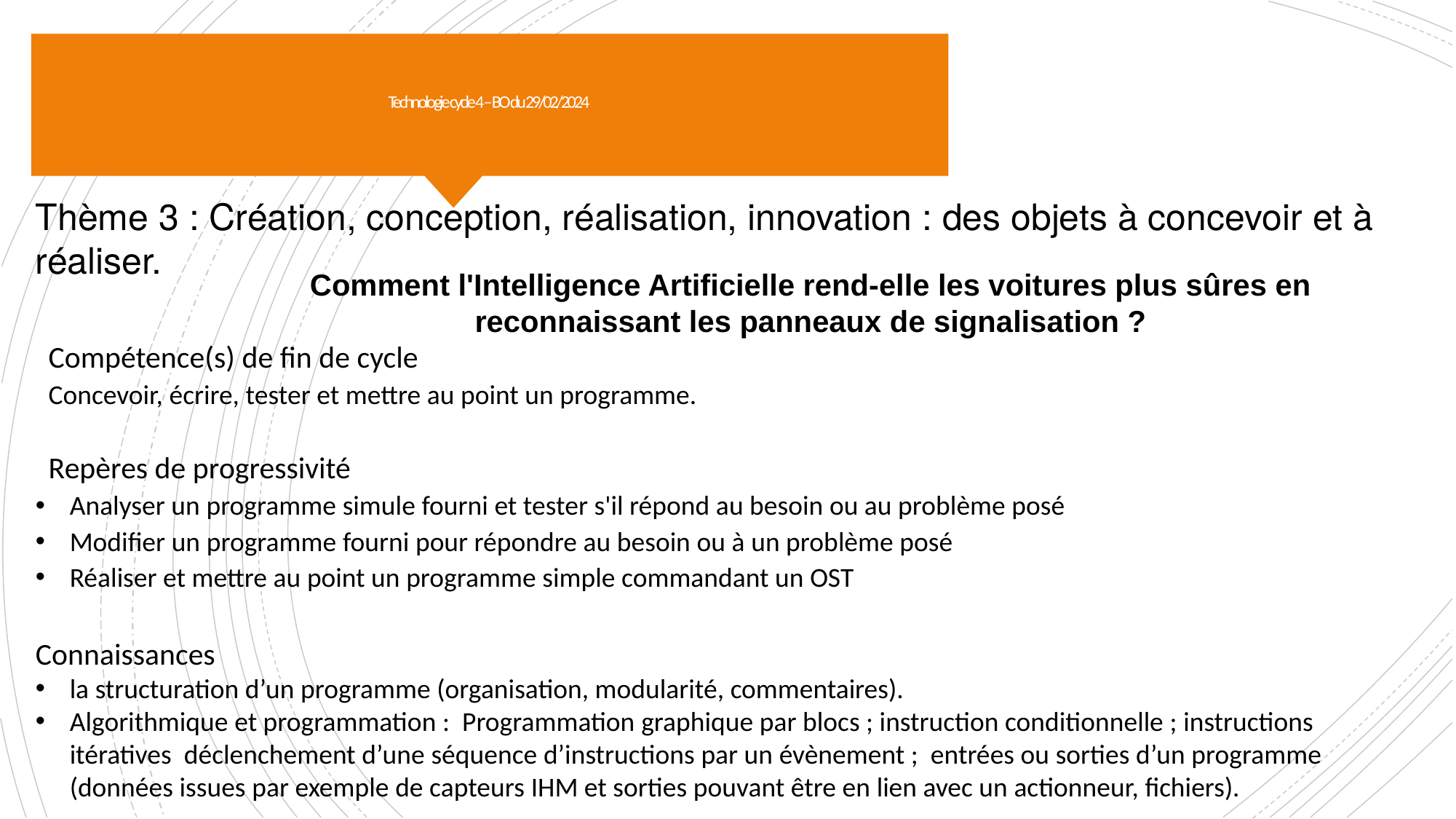

# Technologie cycle 4 – BO du 29/02/2024
Thème 3 : Création, conception, réalisation, innovation : des objets à concevoir et à réaliser.

Comment l'Intelligence Artificielle rend-elle les voitures plus sûres en reconnaissant les panneaux de signalisation ?
Compétence(s) de fin de cycle
Concevoir, écrire, tester et mettre au point un programme.

Repères de progressivité
Analyser un programme simule fourni et tester s'il répond au besoin ou au problème posé
Modifier un programme fourni pour répondre au besoin ou à un problème posé
Réaliser et mettre au point un programme simple commandant un OST

Connaissances
la structuration d’un programme (organisation, modularité, commentaires).
Algorithmique et programmation :  Programmation graphique par blocs ; instruction conditionnelle ; instructions itératives  déclenchement d’une séquence d’instructions par un évènement ;  entrées ou sorties d’un programme (données issues par exemple de capteurs IHM et sorties pouvant être en lien avec un actionneur, fichiers).